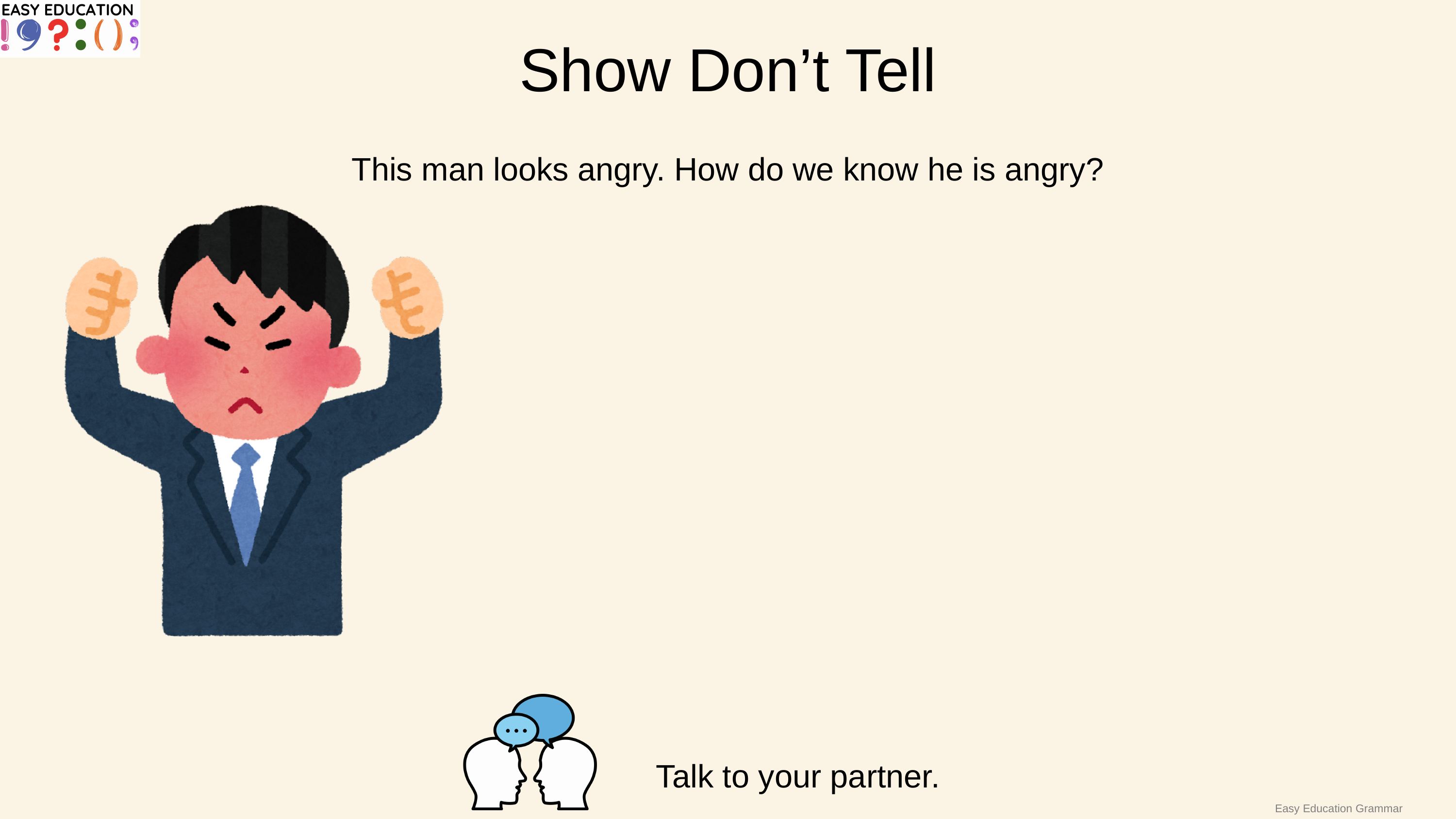

Show Don’t Tell
This man looks angry. How do we know he is angry?

Talk to your partner.